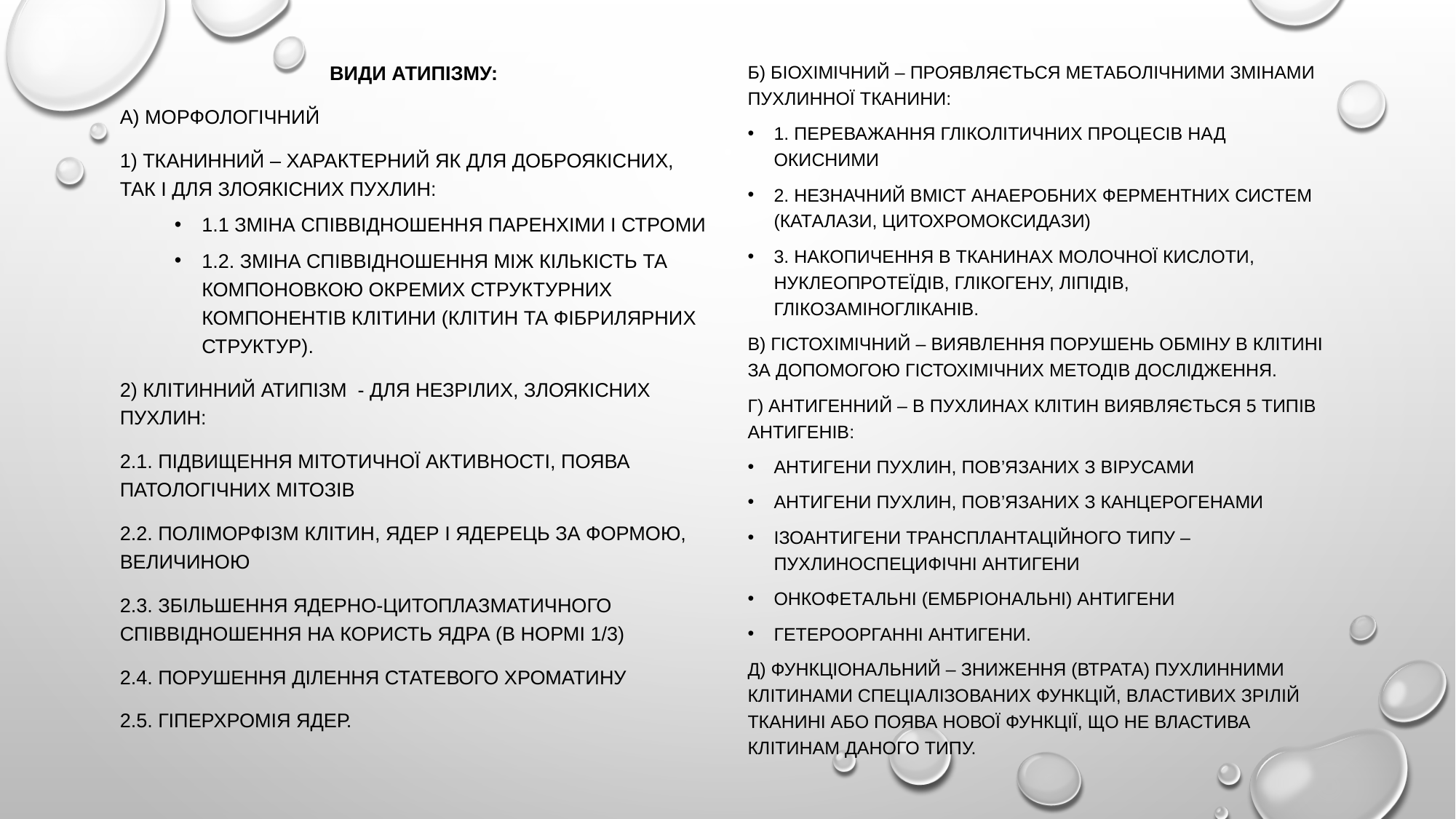

Види атипізму:
А) Морфологічний
1) Тканинний – характерний як для доброякісних, так і для злоякісних пухлин:
1.1 Зміна співвідношення паренхіми і строми
1.2. Зміна співвідношення між кількість та компоновкою окремих структурних компонентів клітини (клітин та фібрилярних структур).
2) Клітинний атипізм  - для незрілих, злоякісних пухлин:
2.1. підвищення мітотичної активності, поява патологічних мітозів
2.2. поліморфізм клітин, ядер і ядерець за формою, величиною
2.3. Збільшення ядерно-цитоплазматичного співвідношення на користь ядра (в нормі 1/3)
2.4. порушення ділення статевого хроматину
2.5. гіперхромія ядер.

Б) Біохімічний – проявляється метаболічними змінами пухлинної тканини:
1. Переважання гліколітичних процесів над окисними
2. Незначний вміст анаеробних ферментних систем (каталази, цитохромоксидази)
3. Накопичення в тканинах молочної кислоти, нуклеопротеїдів, глікогену, ліпідів, глікозаміногліканів.
В) Гістохімічний – виявлення порушень обміну в клітині за допомогою гістохімічних методів дослідження.
Г) Антигенний – в пухлинах клітин виявляється 5 типів антигенів:
Антигени пухлин, пов’язаних з вірусами
Антигени пухлин, пов’язаних з канцерогенами
Ізоантигени трансплантаційного типу – пухлиноспецифічні антигени
Онкофетальні (ембріональні) антигени
Гетероорганні антигени.
Д) Функціональний – зниження (втрата) пухлинними клітинами спеціалізованих функцій, властивих зрілій тканині або поява нової функції, що не властива клітинам даного типу.